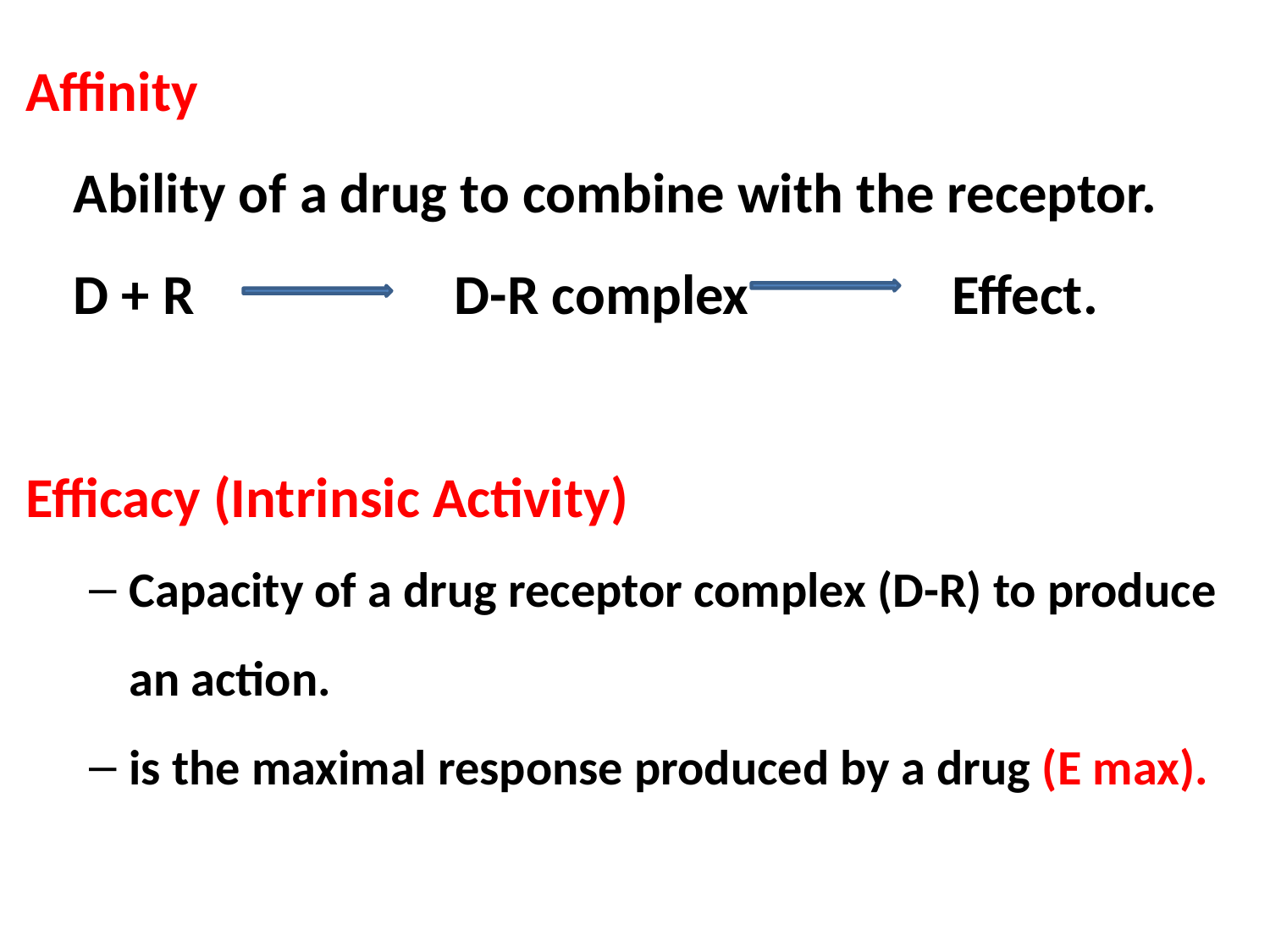

Affinity
	Ability of a drug to combine with the receptor.
	D + R     		D-R complex                Effect.

Efficacy (Intrinsic Activity)
Capacity of a drug receptor complex (D-R) to produce an action.
is the maximal response produced by a drug (E max).